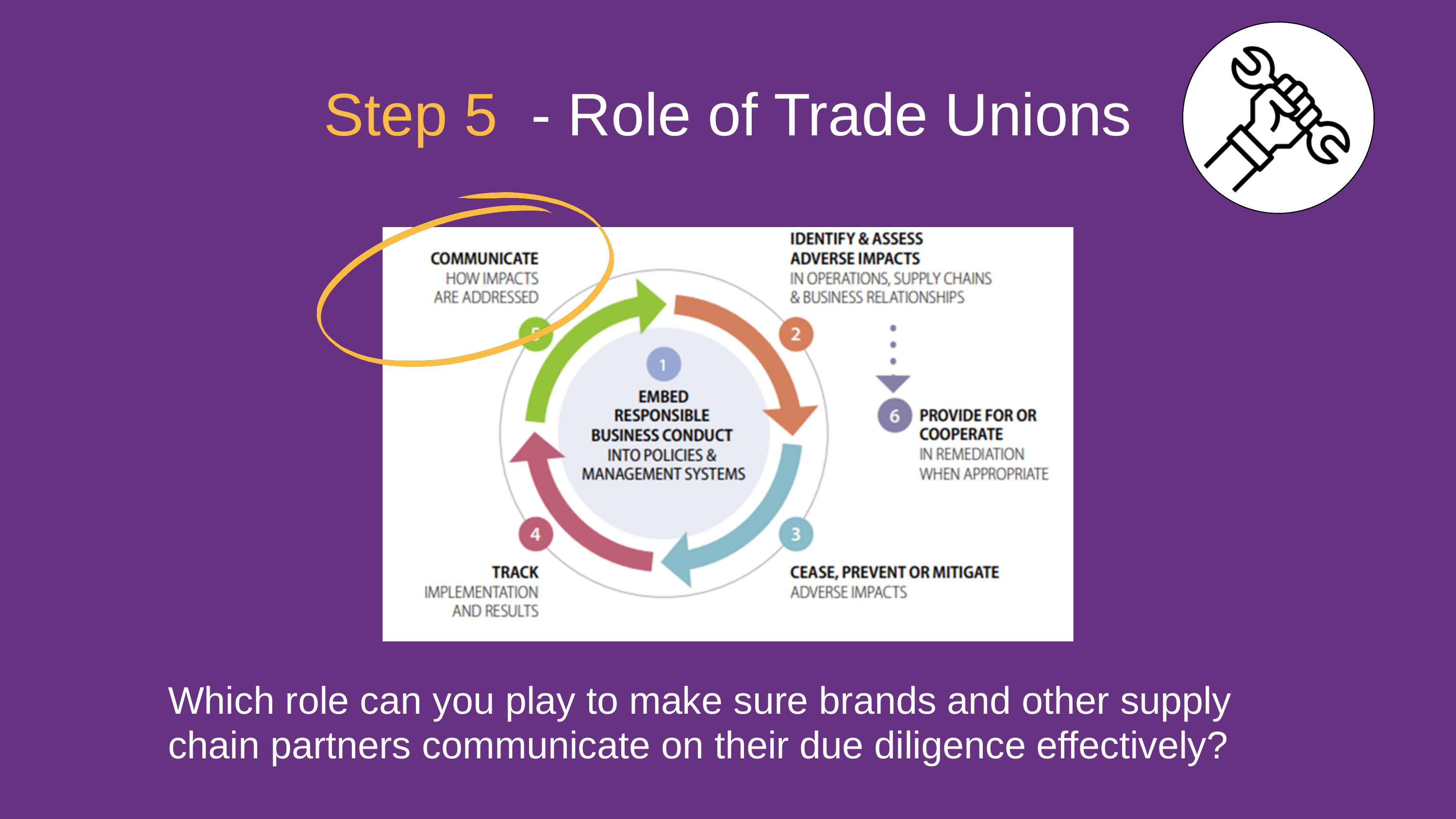

Step 5  - Role of Trade Unions

Which role can you play to make sure brands and other supply chain partners communicate on their due diligence effectively?